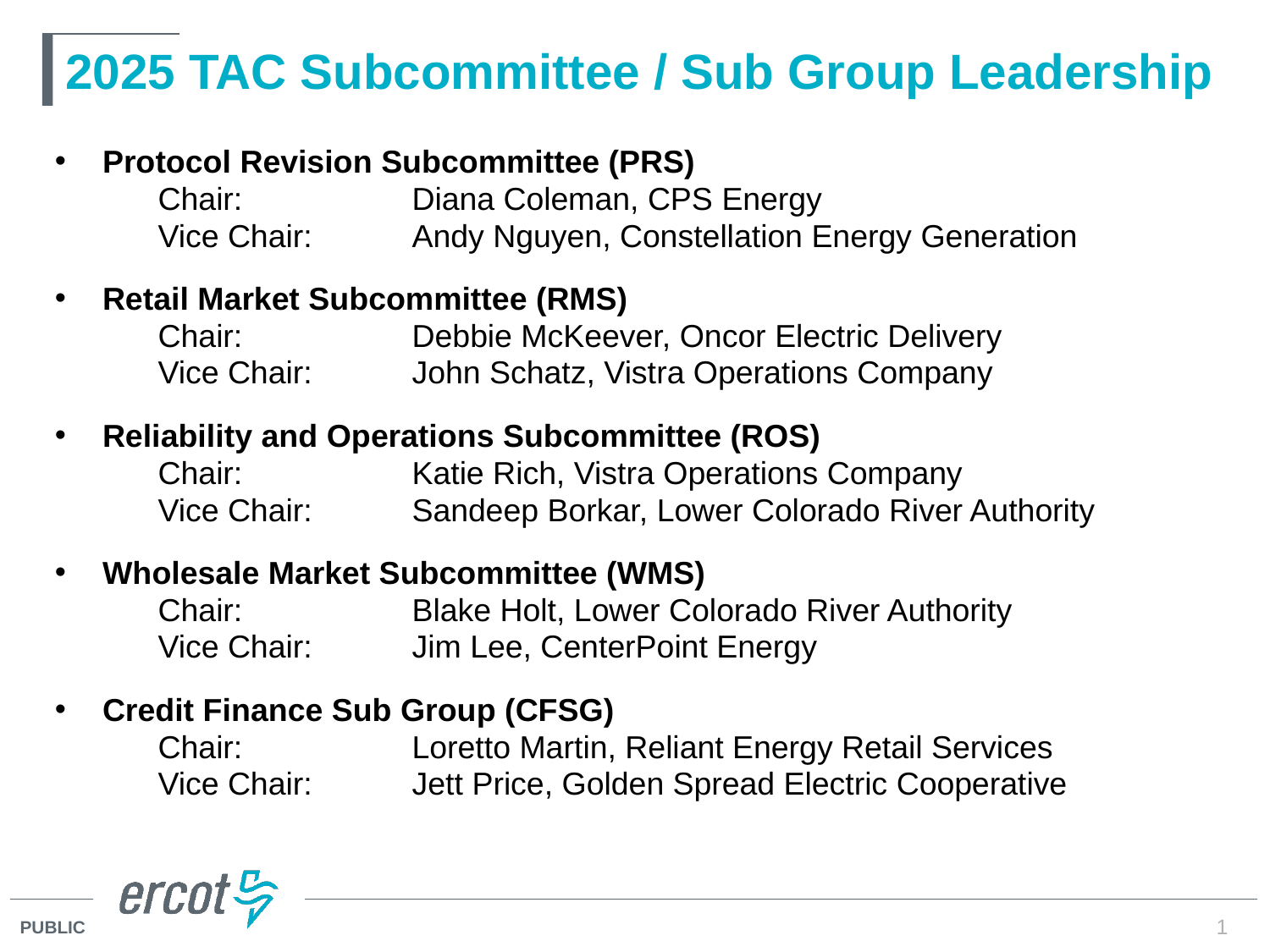

# 2025 TAC Subcommittee / Sub Group Leadership
Protocol Revision Subcommittee (PRS)
	Chair: 		Diana Coleman, CPS Energy
	Vice Chair: 	Andy Nguyen, Constellation Energy Generation
Retail Market Subcommittee (RMS)
	Chair: 		Debbie McKeever, Oncor Electric Delivery
	Vice Chair: 	John Schatz, Vistra Operations Company
Reliability and Operations Subcommittee (ROS)
	Chair: 		Katie Rich, Vistra Operations Company
	Vice Chair: 	Sandeep Borkar, Lower Colorado River Authority
Wholesale Market Subcommittee (WMS)
	Chair: 		Blake Holt, Lower Colorado River Authority
	Vice Chair: 	Jim Lee, CenterPoint Energy
Credit Finance Sub Group (CFSG)
	Chair: 		Loretto Martin, Reliant Energy Retail Services
	Vice Chair: 	Jett Price, Golden Spread Electric Cooperative
1